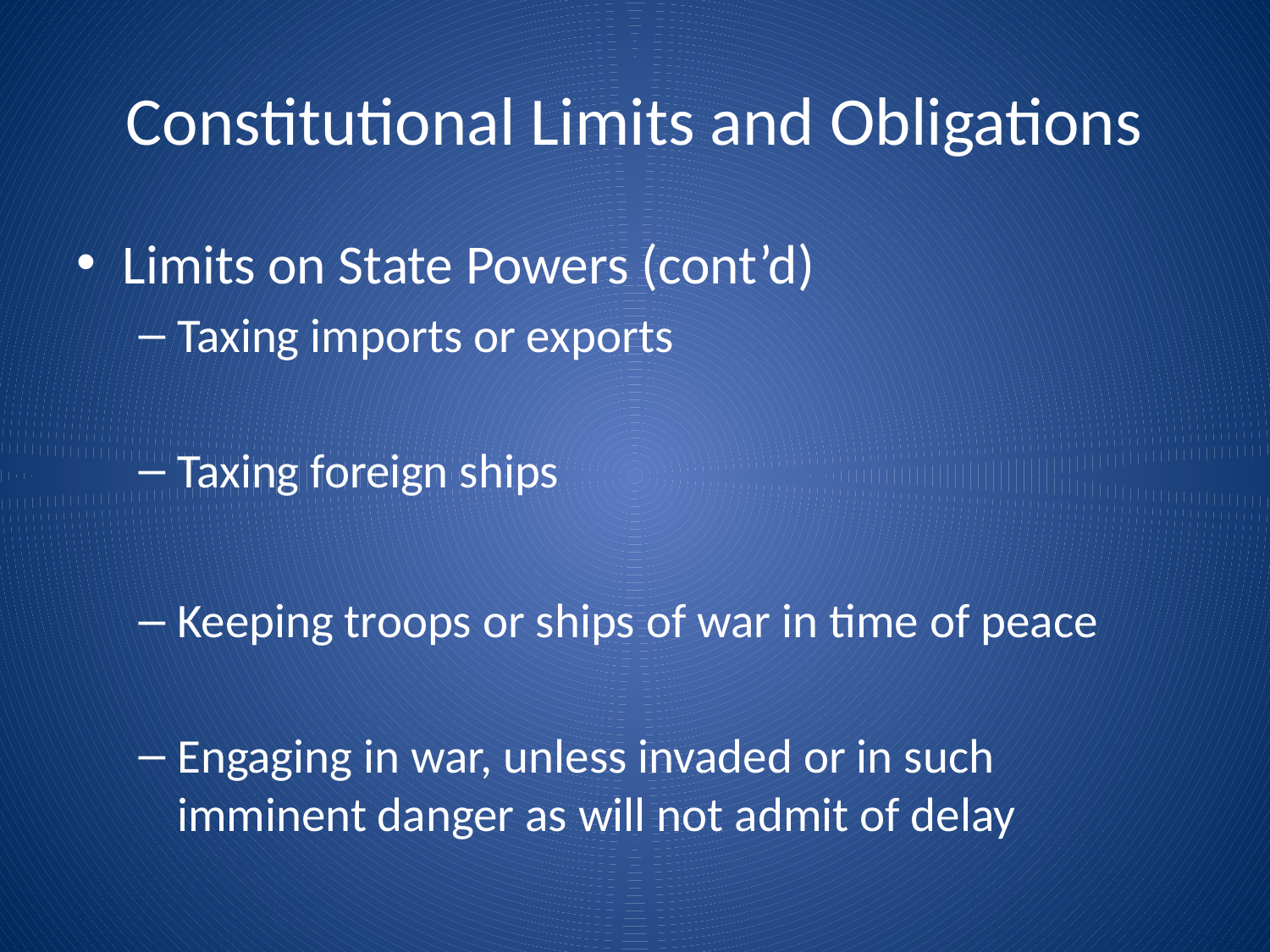

# Constitutional Limits and Obligations
Limits on State Powers (cont’d)
Taxing imports or exports

Taxing foreign ships

Keeping troops or ships of war in time of peace

Engaging in war, unless invaded or in such imminent danger as will not admit of delay